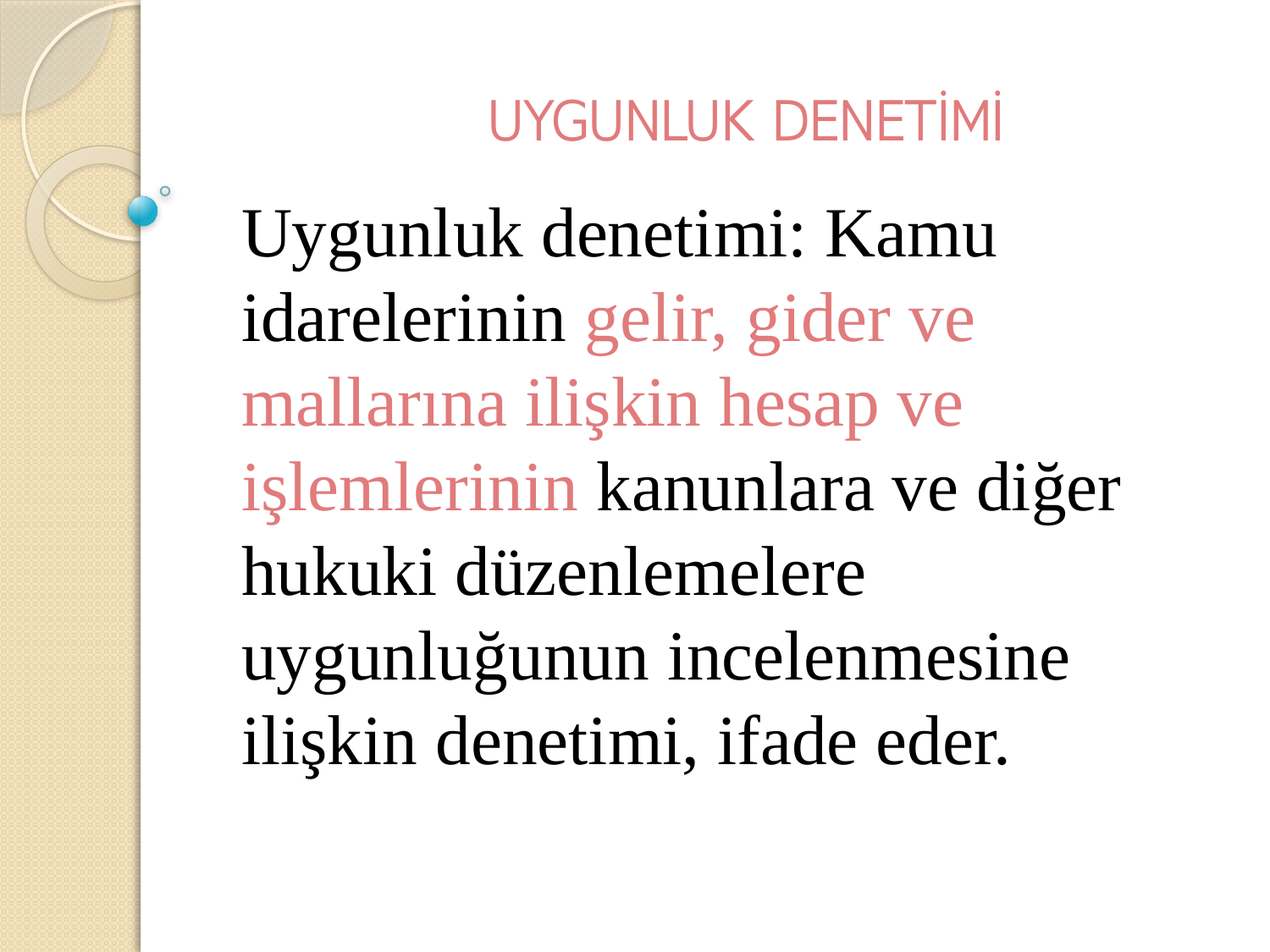

# UYGUNLUK DENETİMİ
Uygunluk denetimi: Kamu idarelerinin gelir, gider ve mallarına ilişkin hesap ve işlemlerinin kanunlara ve diğer hukuki düzenlemelere uygunluğunun incelenmesine ilişkin denetimi, ifade eder.